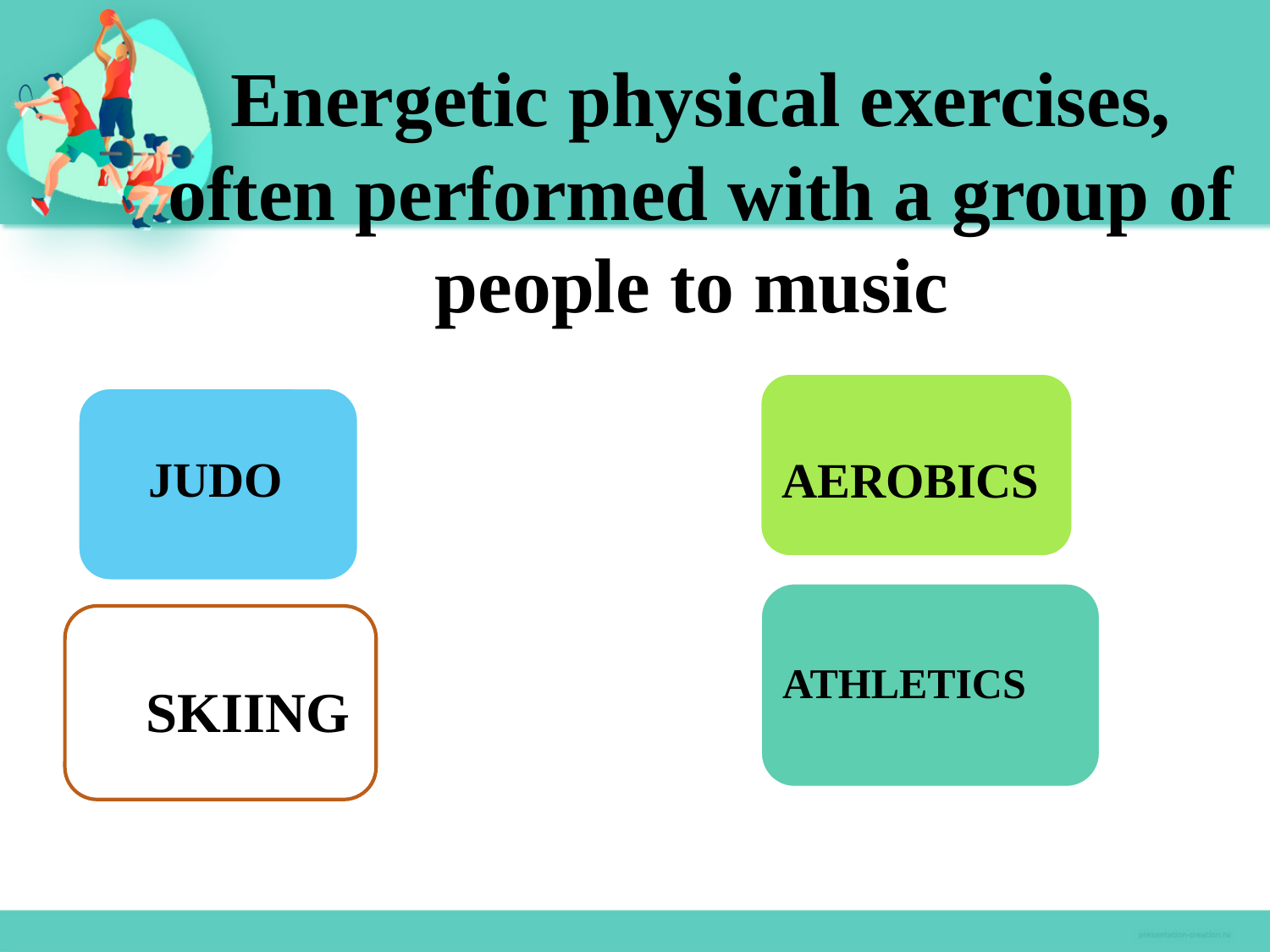

# Energetic physical exercises, often performed with a group of people to music
JUDO
SKIING
AEROBICS
ATHLETICS